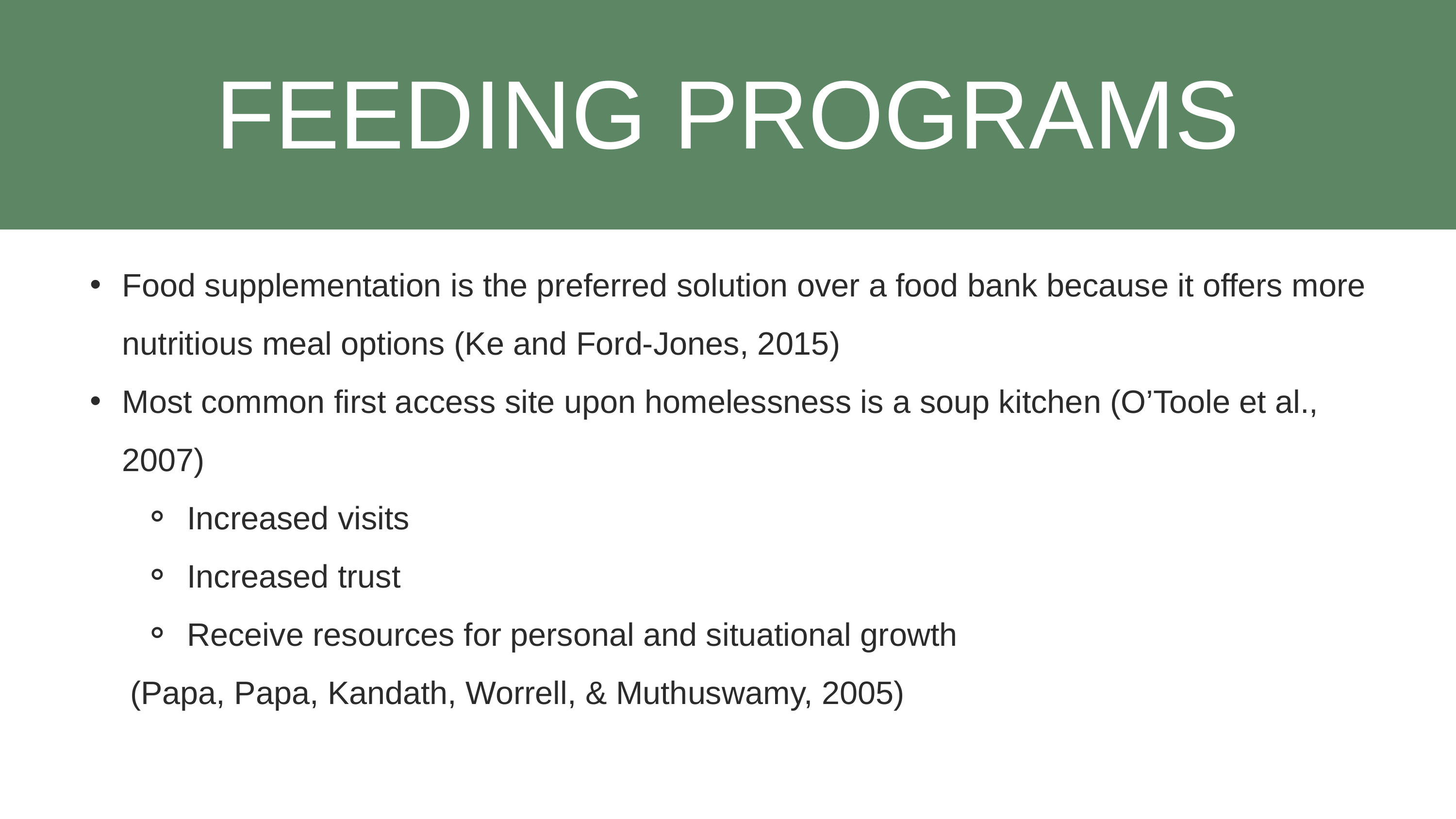

FEEDING PROGRAMS
Food supplementation is the preferred solution over a food bank because it offers more nutritious meal options (Ke and Ford-Jones, 2015)
Most common first access site upon homelessness is a soup kitchen (O’Toole et al., 2007)
Increased visits
Increased trust
Receive resources for personal and situational growth
	(Papa, Papa, Kandath, Worrell, & Muthuswamy, 2005)